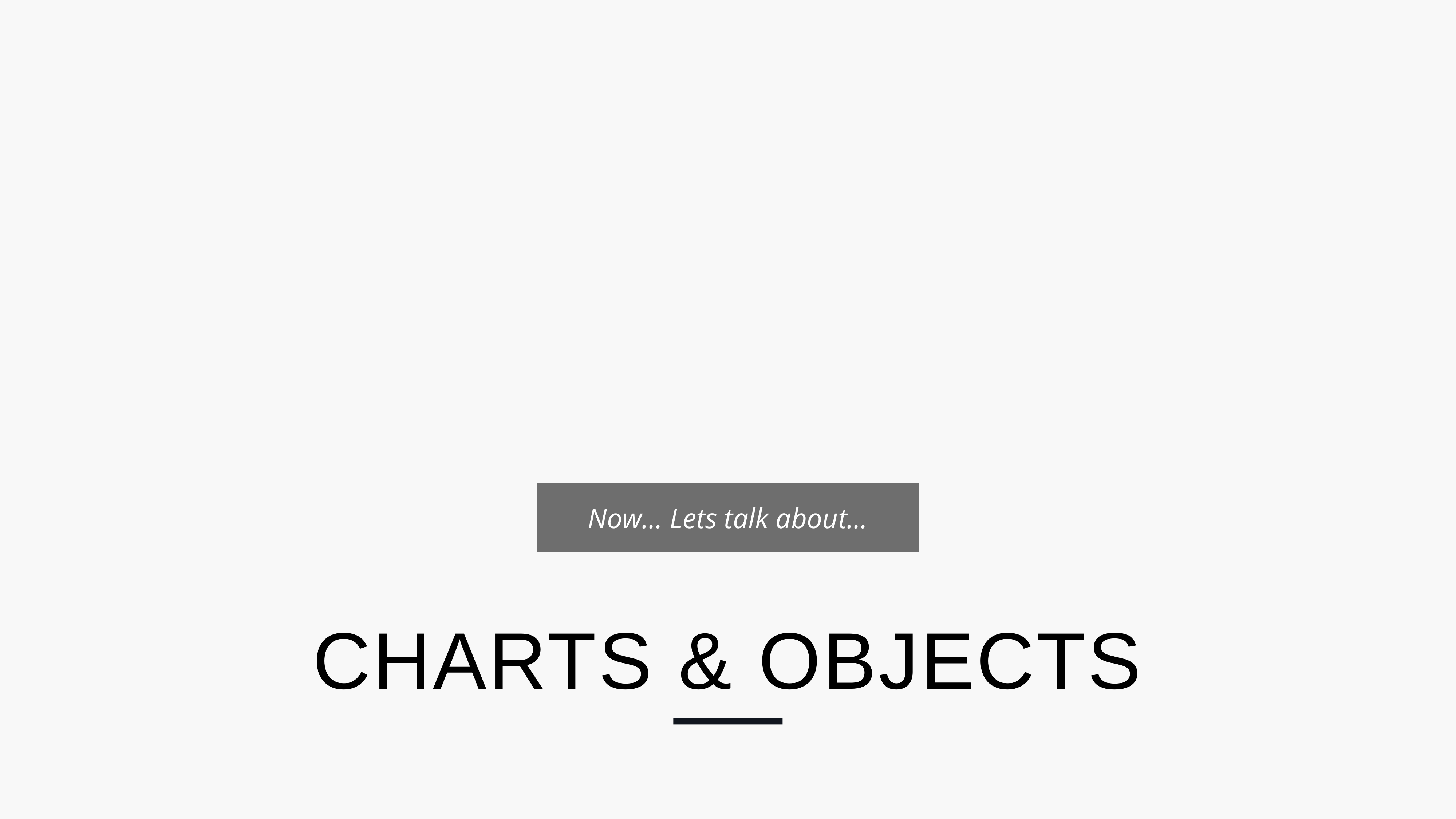

Now… Lets talk about…
CHARTS & OBJECTS